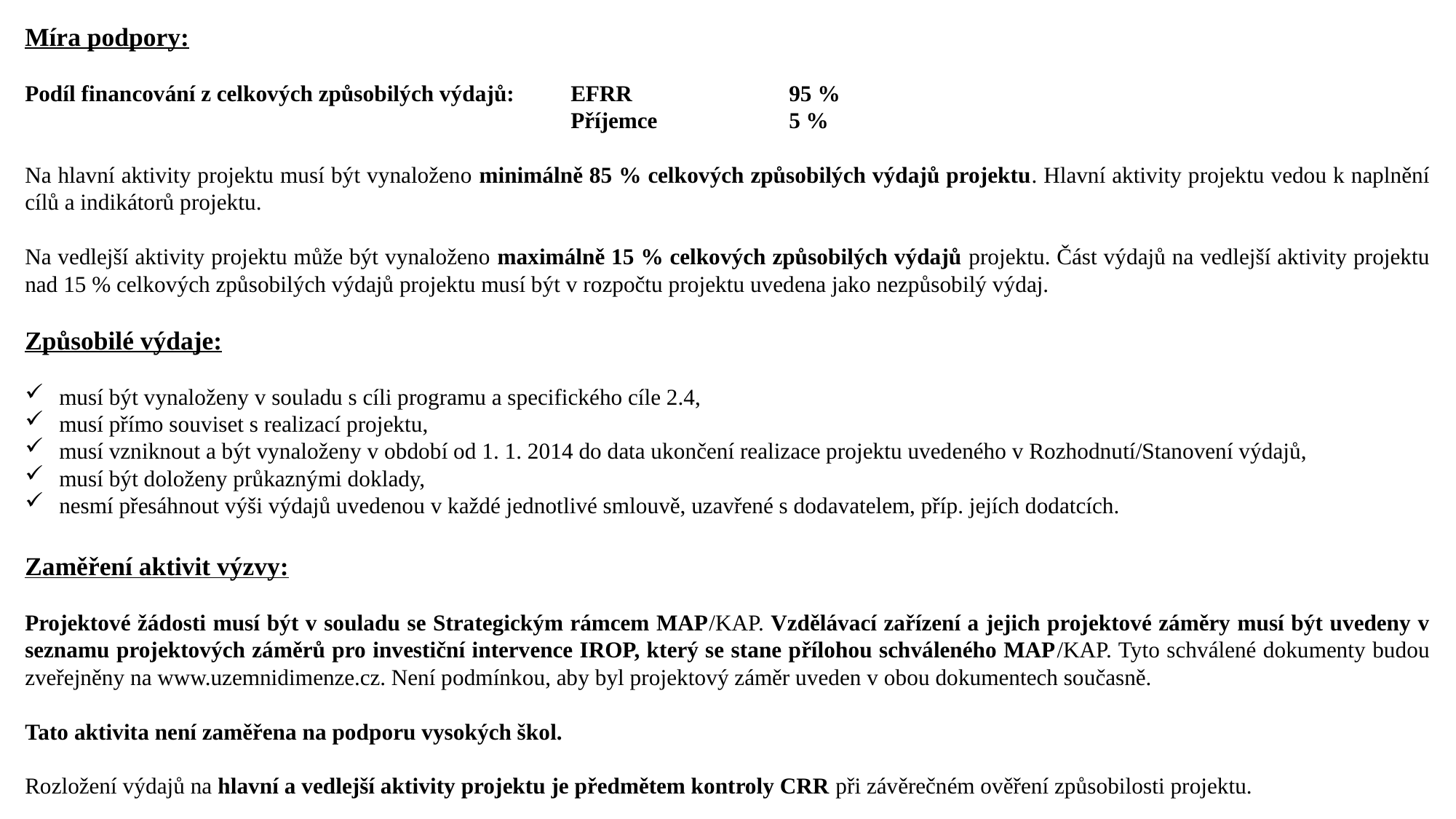

Míra podpory:

Podíl financování z celkových způsobilých výdajů:	EFRR		95 %
					Příjemce		5 %

Na hlavní aktivity projektu musí být vynaloženo minimálně 85 % celkových způsobilých výdajů projektu. Hlavní aktivity projektu vedou k naplnění cílů a indikátorů projektu.

Na vedlejší aktivity projektu může být vynaloženo maximálně 15 % celkových způsobilých výdajů projektu. Část výdajů na vedlejší aktivity projektu nad 15 % celkových způsobilých výdajů projektu musí být v rozpočtu projektu uvedena jako nezpůsobilý výdaj.

Způsobilé výdaje:

musí být vynaloženy v souladu s cíli programu a specifického cíle 2.4,
musí přímo souviset s realizací projektu,
musí vzniknout a být vynaloženy v období od 1. 1. 2014 do data ukončení realizace projektu uvedeného v Rozhodnutí/Stanovení výdajů,
musí být doloženy průkaznými doklady,
nesmí přesáhnout výši výdajů uvedenou v každé jednotlivé smlouvě, uzavřené s dodavatelem, příp. jejích dodatcích.

Zaměření aktivit výzvy:

Projektové žádosti musí být v souladu se Strategickým rámcem MAP/KAP. Vzdělávací zařízení a jejich projektové záměry musí být uvedeny v seznamu projektových záměrů pro investiční intervence IROP, který se stane přílohou schváleného MAP/KAP. Tyto schválené dokumenty budou zveřejněny na www.uzemnidimenze.cz. Není podmínkou, aby byl projektový záměr uveden v obou dokumentech současně.

Tato aktivita není zaměřena na podporu vysokých škol.

Rozložení výdajů na hlavní a vedlejší aktivity projektu je předmětem kontroly CRR při závěrečném ověření způsobilosti projektu.